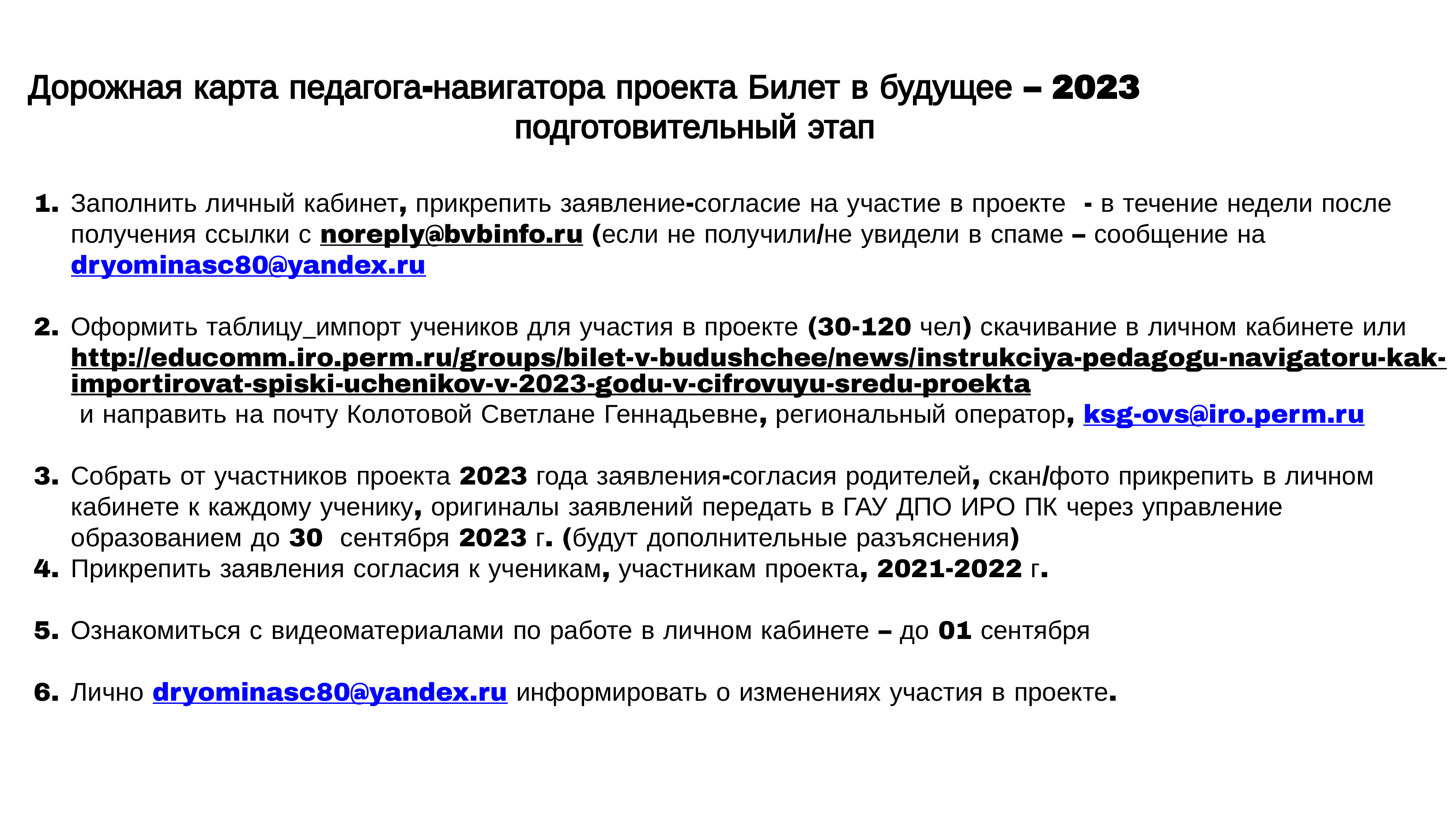

Дорожная карта педагога-навигатора проекта Билет в будущее – 2023
подготовительный этап
Заполнить личный кабинет, прикрепить заявление-согласие на участие в проекте  - в течение недели после получения ссылки с noreply@bvbinfo.ru (если не получили/не увидели в спаме – сообщение на dryominasc80@yandex.ru

Оформить таблицу_импорт учеников для участия в проекте (30-120 чел) скачивание в личном кабинете или http://educomm.iro.perm.ru/groups/bilet-v-budushchee/news/instrukciya-pedagogu-navigatoru-kak-importirovat-spiski-uchenikov-v-2023-godu-v-cifrovuyu-sredu-proekta и направить на почту Колотовой Светлане Геннадьевне, региональный оператор, ksg-ovs@iro.perm.ru

Собрать от участников проекта 2023 года заявления-согласия родителей, скан/фото прикрепить в личном кабинете к каждому ученику, оригиналы заявлений передать в ГАУ ДПО ИРО ПК через управление образованием до 30  сентября 2023 г. (будут дополнительные разъяснения)
Прикрепить заявления согласия к ученикам, участникам проекта, 2021-2022 г.

Ознакомиться с видеоматериалами по работе в личном кабинете – до 01 сентября

Лично dryominasc80@yandex.ru информировать о изменениях участия в проекте.